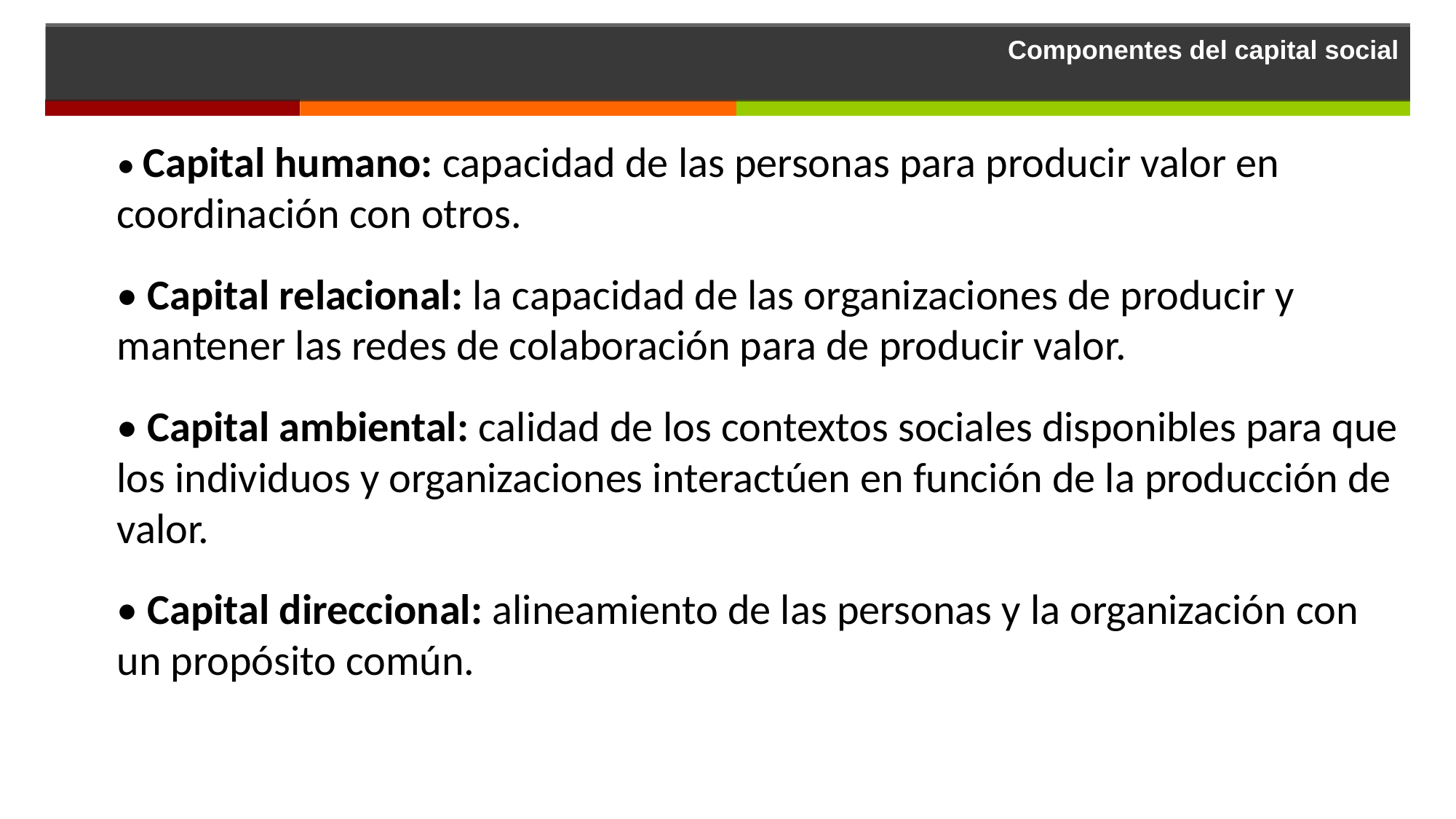

# Componentes del capital social
• Capital humano: capacidad de las personas para producir valor en coordinación con otros.
• Capital relacional: la capacidad de las organizaciones de producir y mantener las redes de colaboración para de producir valor.
• Capital ambiental: calidad de los contextos sociales disponibles para que los individuos y organizaciones interactúen en función de la producción de valor.
• Capital direccional: alineamiento de las personas y la organización con un propósito común.